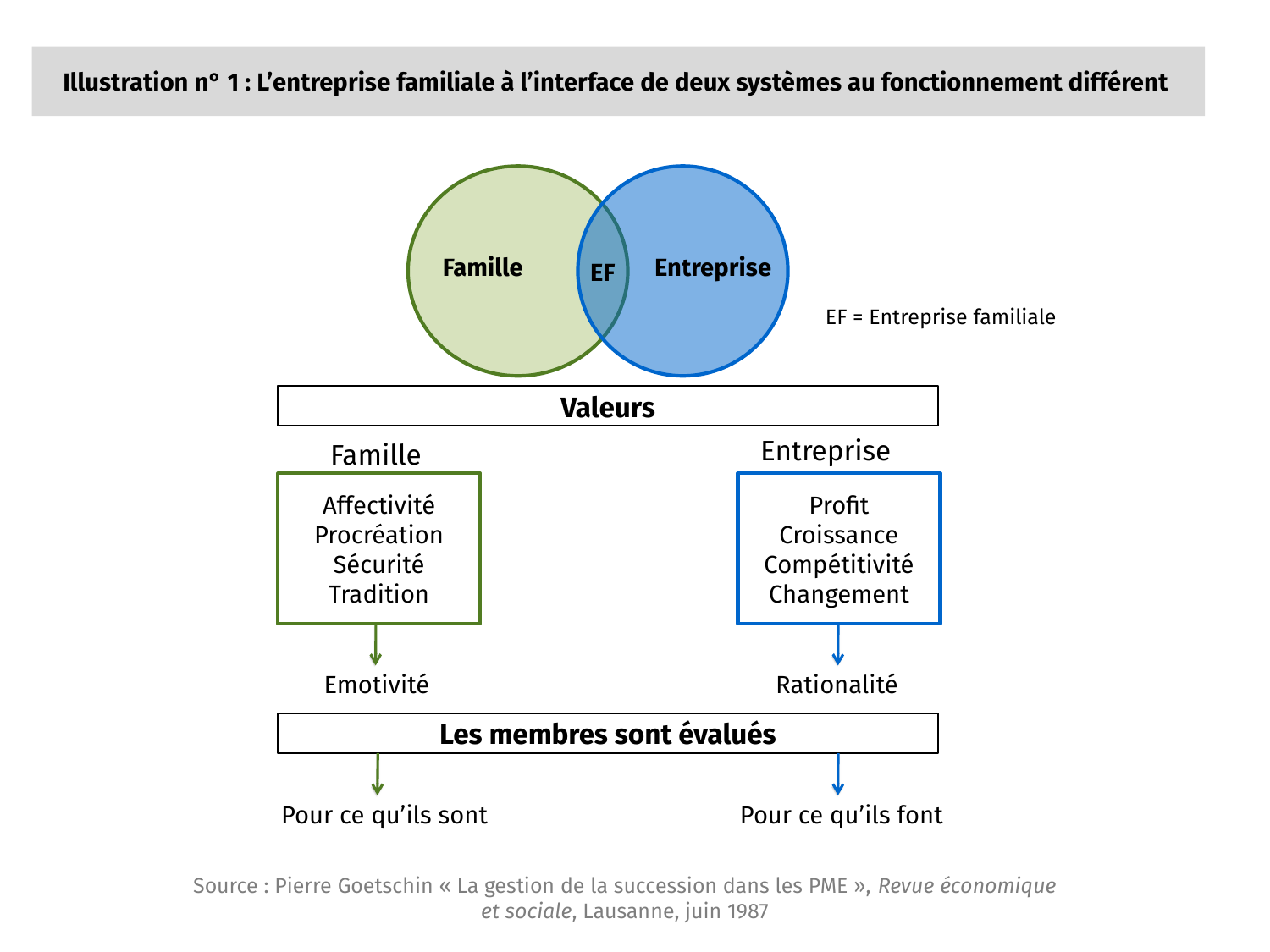

Illustration n° 1 : L’entreprise familiale à l’interface de deux systèmes au fonctionnement différent

Famille
Entreprise
EF
Le Partenariat fraternel
EF = Entreprise familiale
Valeurs
Entreprise
Famille
Profit
Croissance
Compétitivité
Changement
Affectivité
Procréation
Sécurité
Tradition
Emotivité
Rationalité
Les membres sont évalués
Pour ce qu’ils sont
Pour ce qu’ils font
Source : Pierre Goetschin « La gestion de la succession dans les PME », Revue économique
 et sociale, Lausanne, juin 1987